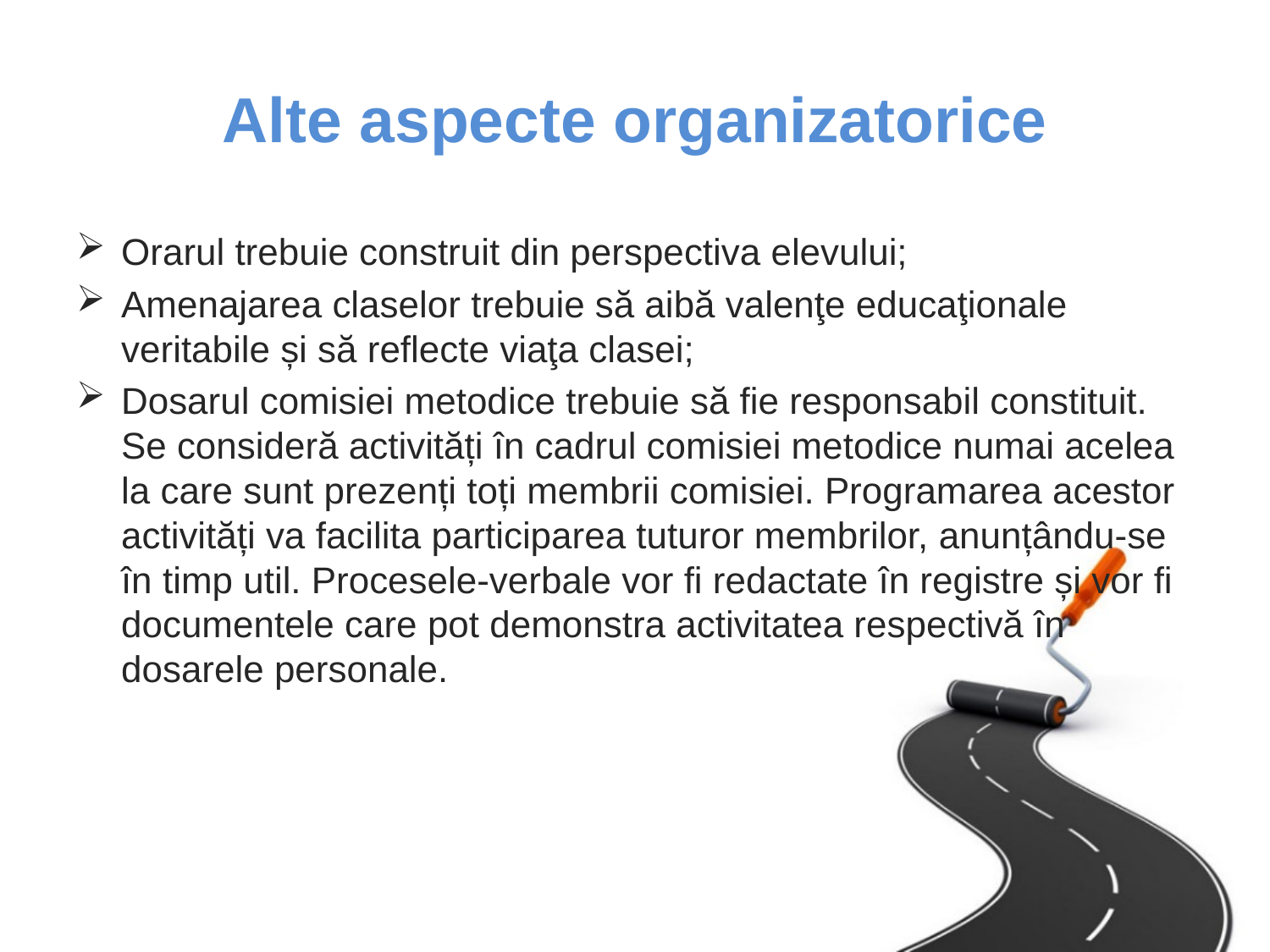

# Alte aspecte organizatorice
Orarul trebuie construit din perspectiva elevului;
Amenajarea claselor trebuie să aibă valenţe educaţionale veritabile și să reflecte viaţa clasei;
Dosarul comisiei metodice trebuie să fie responsabil constituit. Se consideră activități în cadrul comisiei metodice numai acelea la care sunt prezenți toți membrii comisiei. Programarea acestor activități va facilita participarea tuturor membrilor, anunțându-se în timp util. Procesele-verbale vor fi redactate în registre și vor fi documentele care pot demonstra activitatea respectivă în dosarele personale.